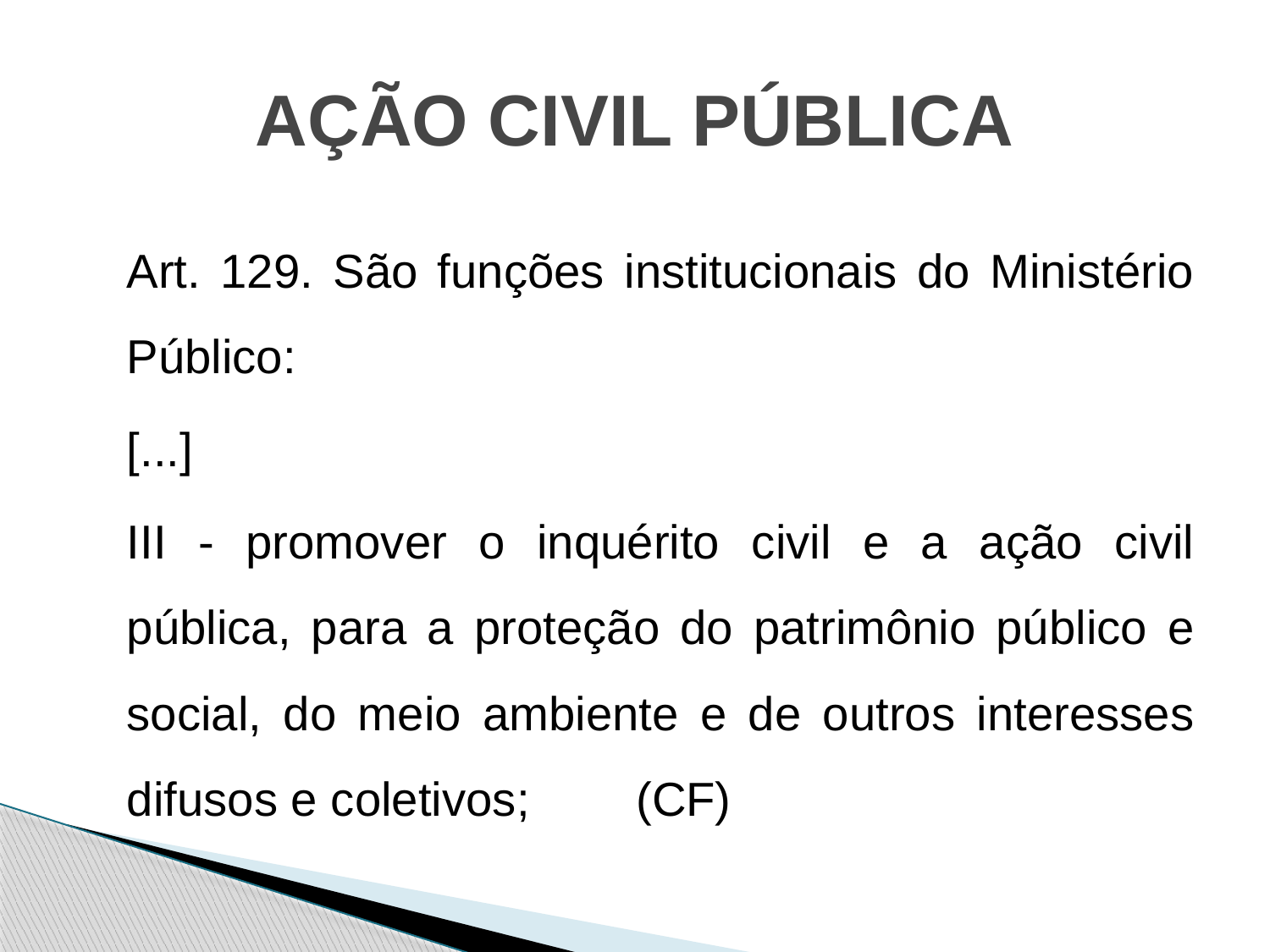

# AÇÃO CIVIL PÚBLICA
	Art. 129. São funções institucionais do Ministério Público:
	[...]
	III - promover o inquérito civil e a ação civil pública, para a proteção do patrimônio público e social, do meio ambiente e de outros interesses difusos e coletivos;        (CF)